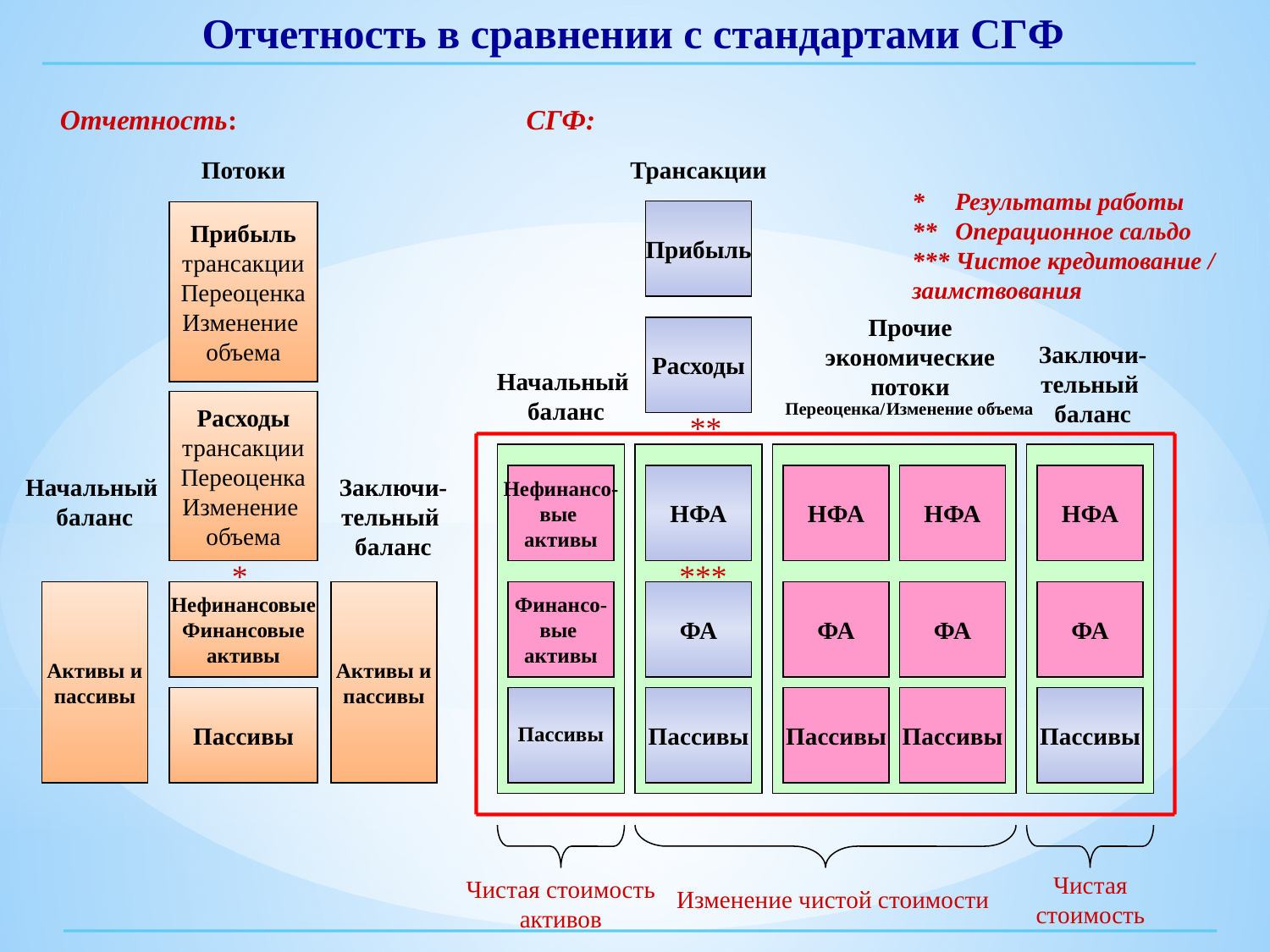

Отчетность в сравнении с стандартами СГФ

Отчетность:
СГФ:
Потоки
Трансакции
*     Результаты работы
**   Операционное сальдо
*** Чистое кредитование / заимствования

Прибыль
Прибыль
трансакции
Переоценка
Изменение
объема
Прочие экономические потоки
Расходы
Заключи-
тельный
баланс
Начальный
баланс
Переоценка/
  Изменение объема
Расходы
трансакции
Переоценка
Изменение
объема
**

Начальный
баланс
Заключи-
тельный
баланс
Нефинансо-
вые
активы
НФА
НФА
НФА
НФА
*
***

Активы и
пассивы

Нефинансовые
Финансовые
активы

Активы и
пассивы

Финансо-
вые
активы
ФА
ФА
ФА
ФА

Пассивы

Пассивы

Пассивы

Пассивы

Пассивы

Пассивы

Чистая стоимость
Чистая стоимость активов
Изменение чистой стоимости